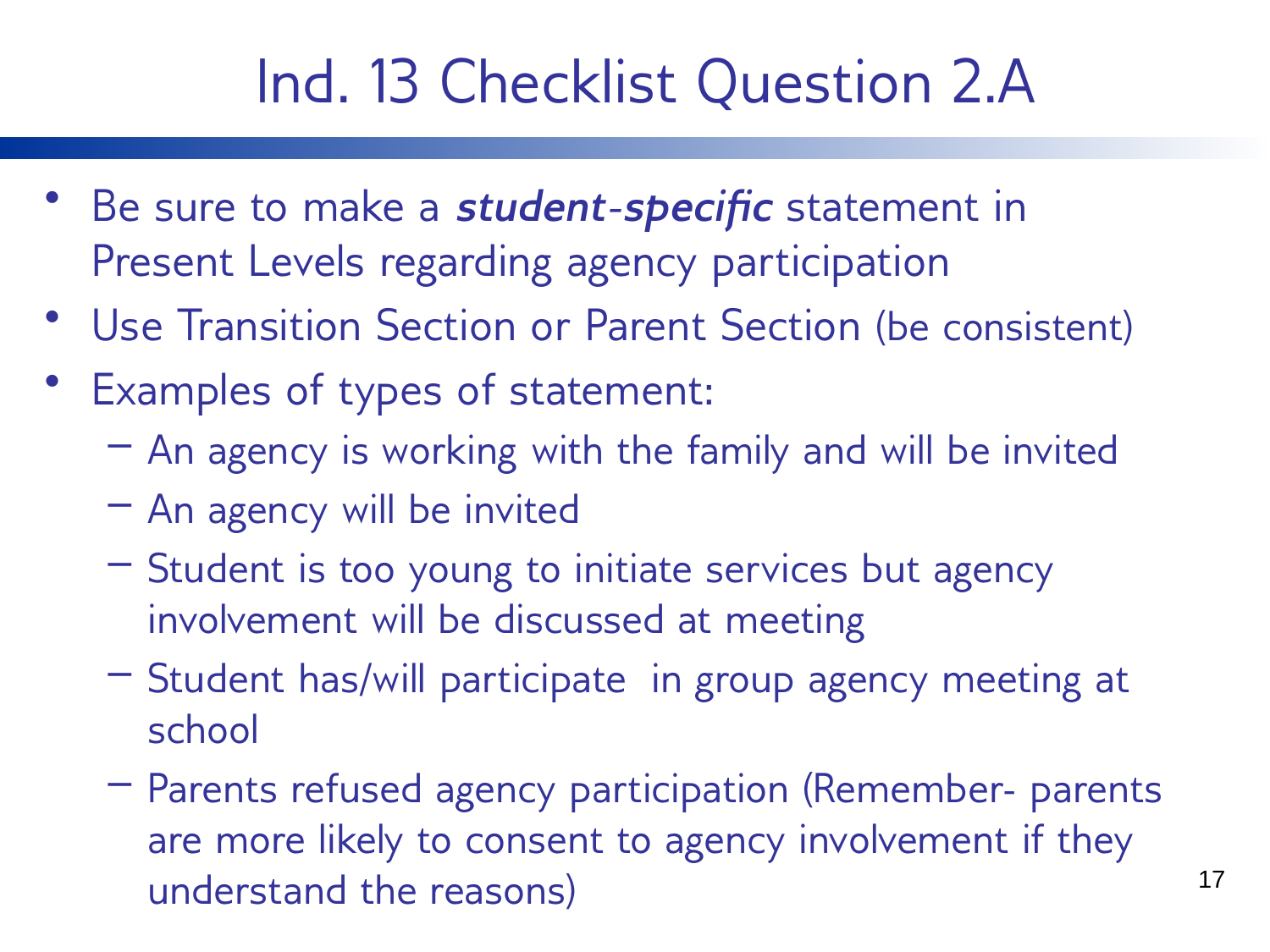

# Ind. 13 Checklist Question 2.A
Be sure to make a student-specific statement in Present Levels regarding agency participation
Use Transition Section or Parent Section (be consistent)
Examples of types of statement:
An agency is working with the family and will be invited
An agency will be invited
Student is too young to initiate services but agency involvement will be discussed at meeting
Student has/will participate  in group agency meeting at school
Parents refused agency participation (Remember- parents are more likely to consent to agency involvement if they understand the reasons)

17